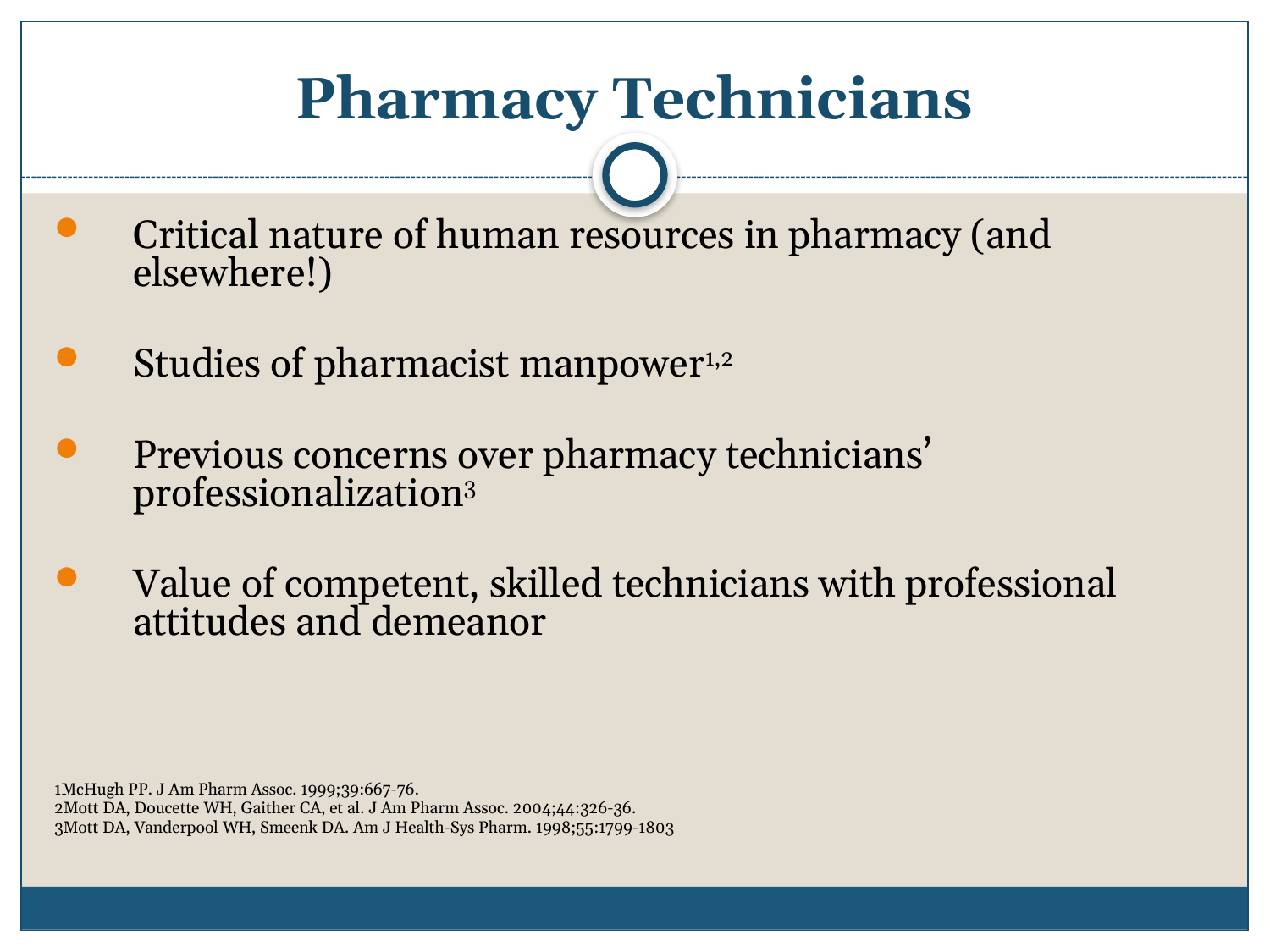

# Pharmacy Technicians
Critical nature of human resources in pharmacy (and elsewhere!)

Studies of pharmacist manpower1,2

Previous concerns over pharmacy technicians’ professionalization3

Value of competent, skilled technicians with professional attitudes and demeanor

1McHugh PP. J Am Pharm Assoc. 1999;39:667-76.
2Mott DA, Doucette WH, Gaither CA, et al. J Am Pharm Assoc. 2004;44:326-36.
3Mott DA, Vanderpool WH, Smeenk DA. Am J Health-Sys Pharm. 1998;55:1799-1803